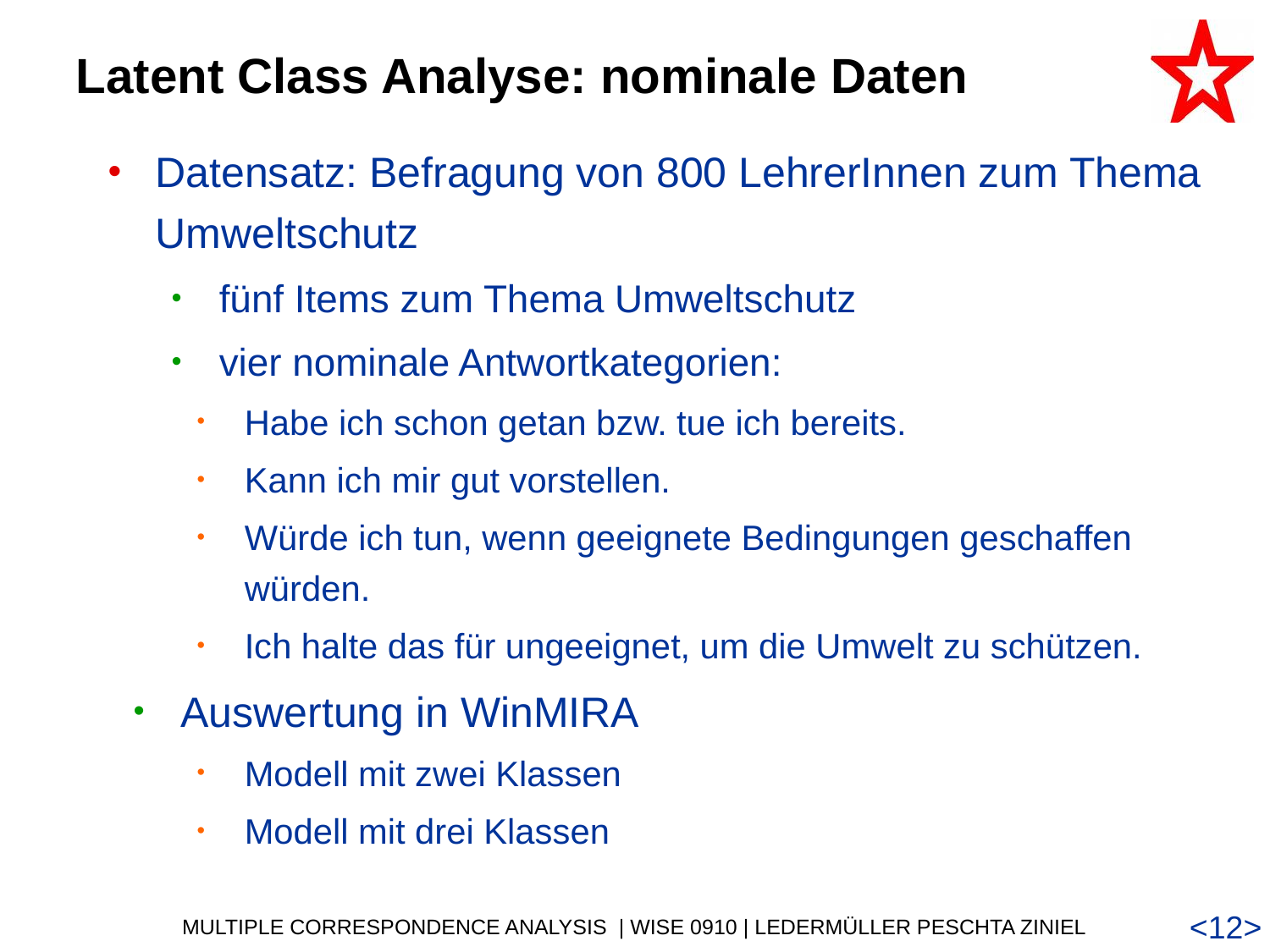

# Latent Class Analyse: nominale Daten
Datensatz: Befragung von 800 LehrerInnen zum Thema Umweltschutz
fünf Items zum Thema Umweltschutz
vier nominale Antwortkategorien:
Habe ich schon getan bzw. tue ich bereits.
Kann ich mir gut vorstellen.
Würde ich tun, wenn geeignete Bedingungen geschaffen würden.
Ich halte das für ungeeignet, um die Umwelt zu schützen.
Auswertung in WinMIRA
Modell mit zwei Klassen
Modell mit drei Klassen

<12>